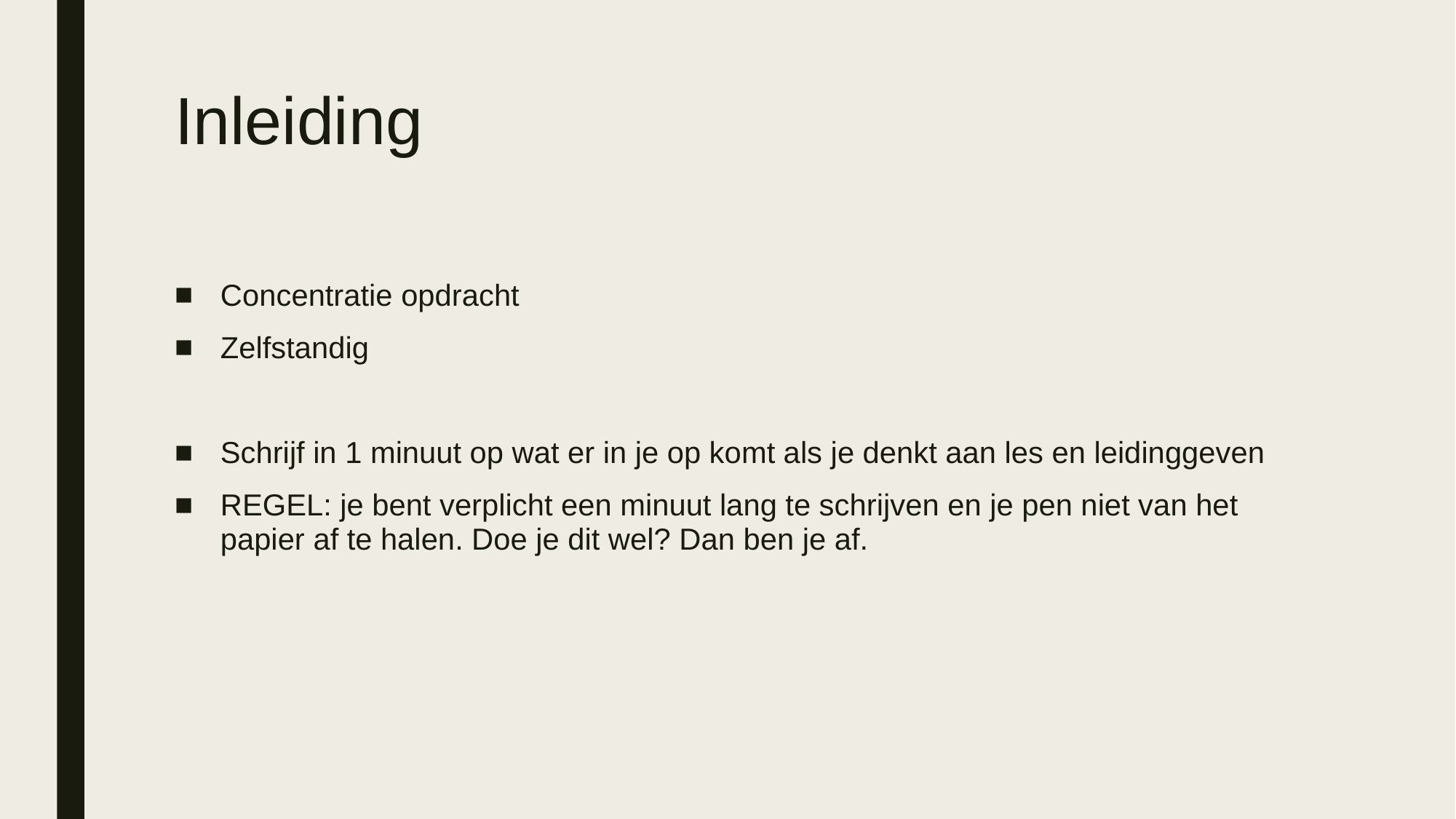

# Inleiding
Concentratie opdracht
Zelfstandig

Schrijf in 1 minuut op wat er in je op komt als je denkt aan les en leidinggeven
REGEL: je bent verplicht een minuut lang te schrijven en je pen niet van het papier af te halen. Doe je dit wel? Dan ben je af.